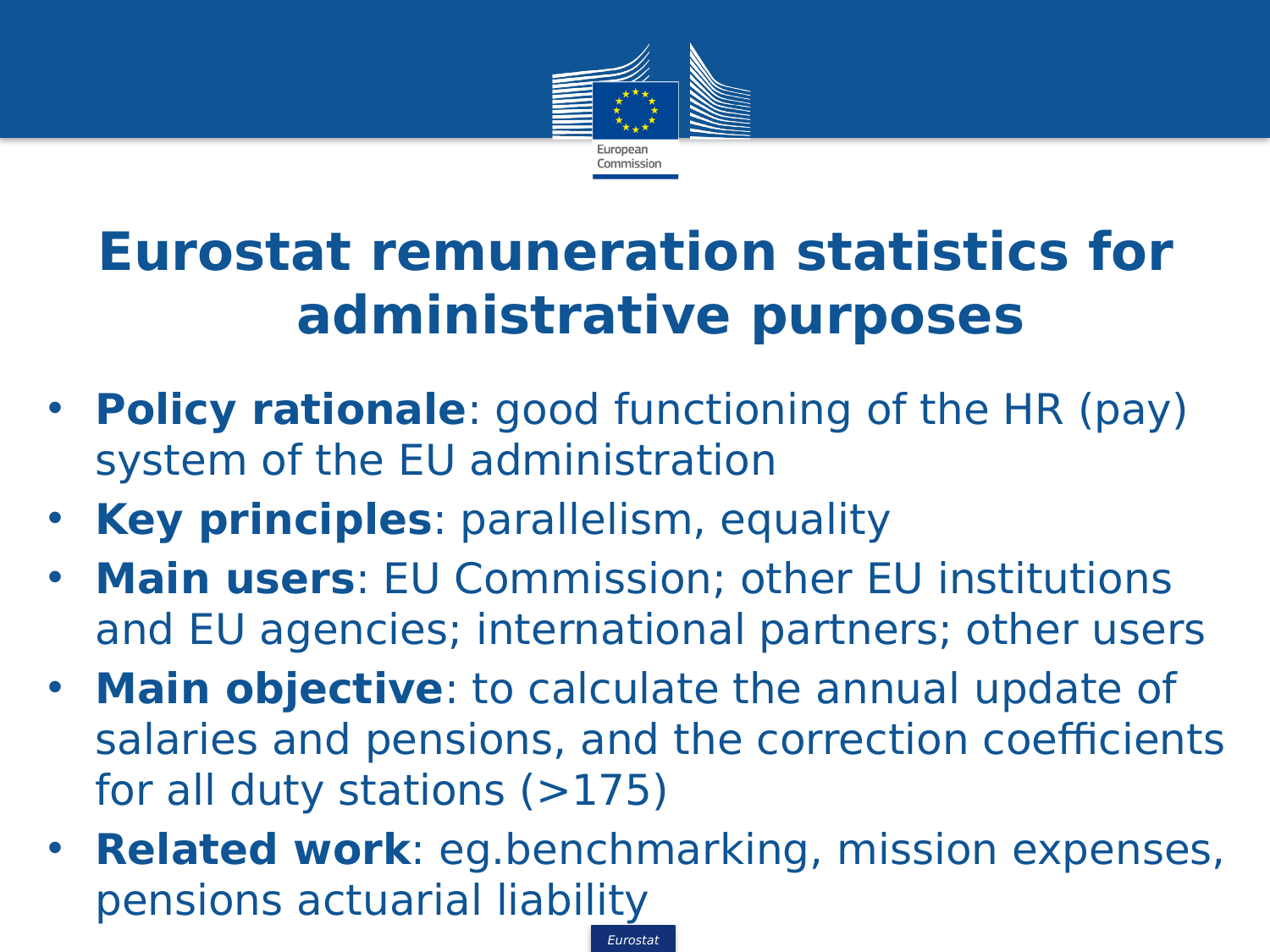

# Eurostat remuneration statistics for administrative purposes

Policy rationale: good functioning of the HR (pay) system of the EU administration
Key principles: parallelism, equality
Main users: EU Commission; other EU institutions and EU agencies; international partners; other users
Main objective: to calculate the annual update of salaries and pensions, and the correction coefficients for all duty stations (>175)
Related work: eg.benchmarking, mission expenses, pensions actuarial liability